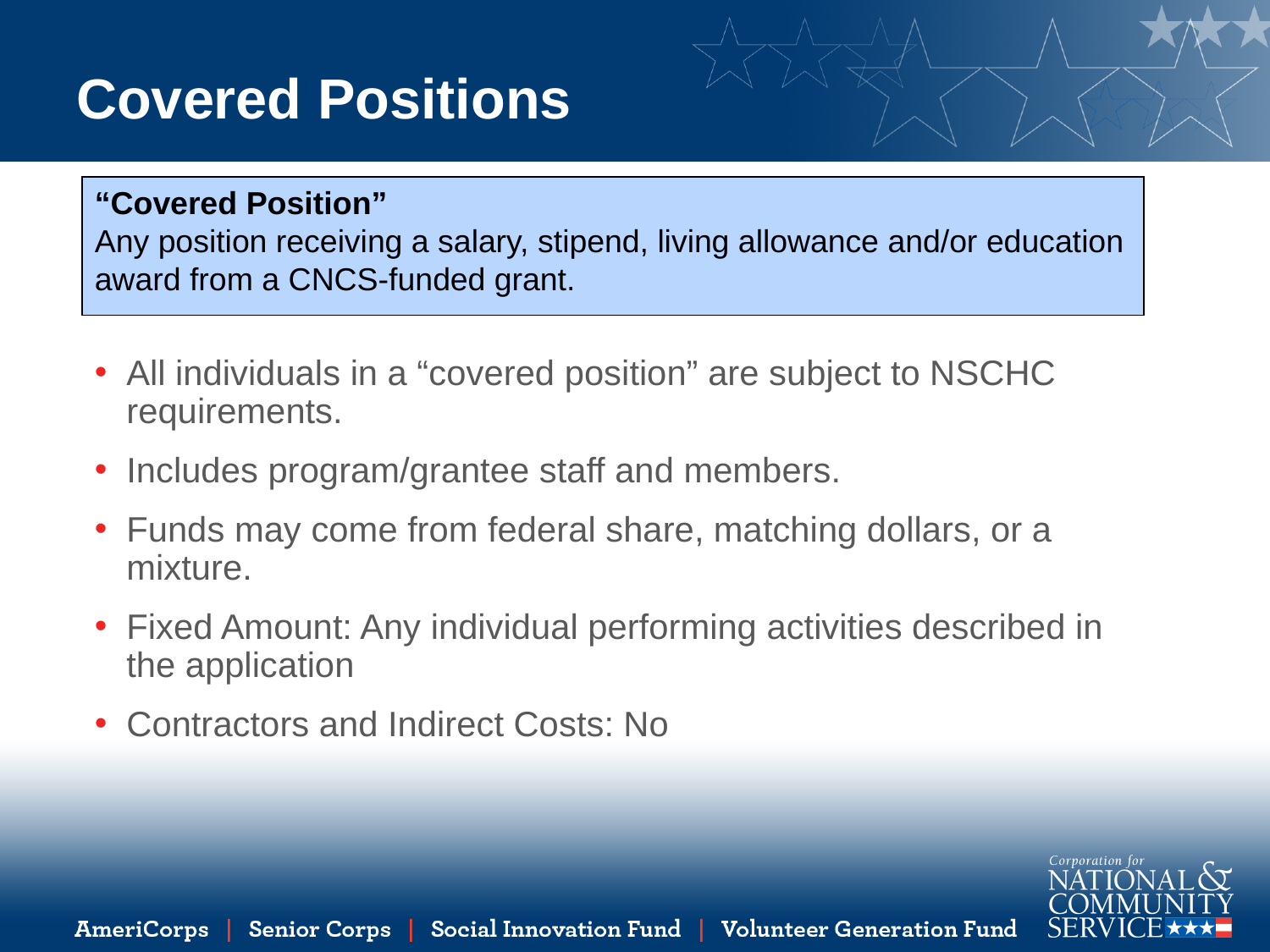

# Covered Positions
“Covered Position”
Any position receiving a salary, stipend, living allowance and/or education award from a CNCS-funded grant.
All individuals in a “covered position” are subject to NSCHC requirements.
Includes program/grantee staff and members.
Funds may come from federal share, matching dollars, or a mixture.
Fixed Amount: Any individual performing activities described in the application
Contractors and Indirect Costs: No